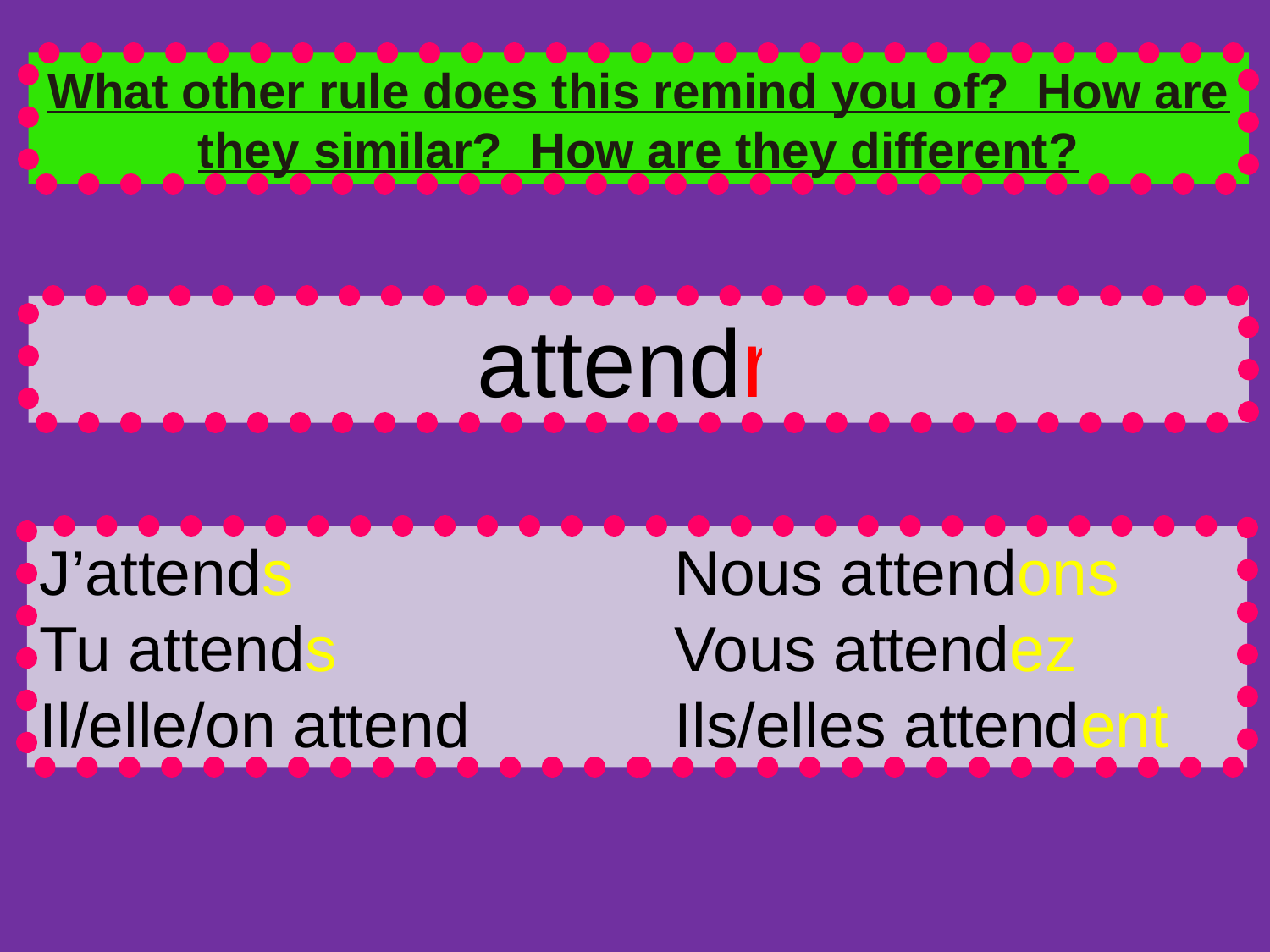

What other rule does this remind you of?  How are they similar?  How are they different?
 attendre

J’attends			Nous attendons
Tu attends			Vous attendez
Il/elle/on attend		Ils/elles attendent